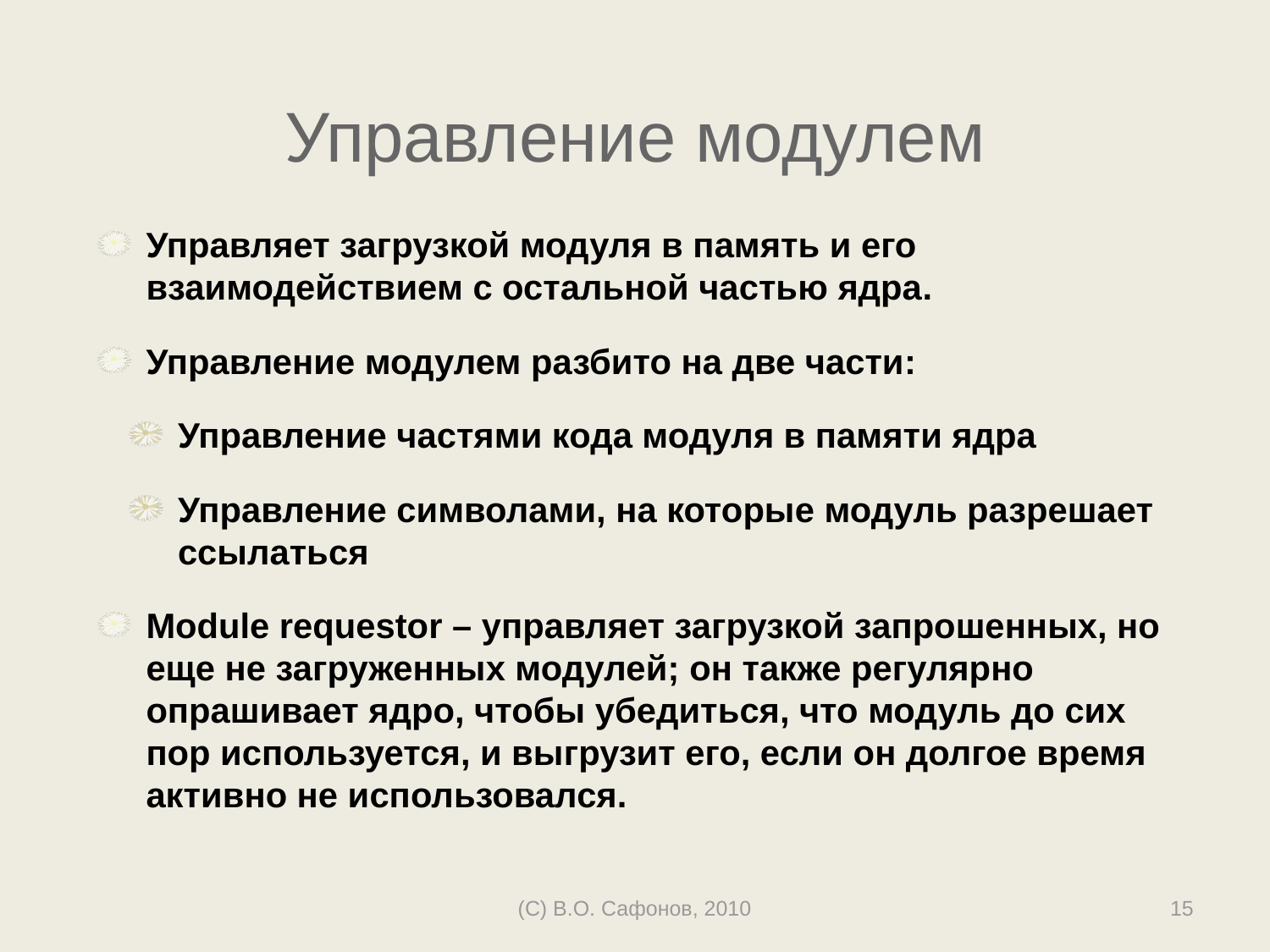

# Управление модулем
Управляет загрузкой модуля в память и его взаимодействием с остальной частью ядра.
Управление модулем разбито на две части:
Управление частями кода модуля в памяти ядра
Управление символами, на которые модуль разрешает ссылаться
Module requestor – управляет загрузкой запрошенных, но еще не загруженных модулей; он также регулярно опрашивает ядро, чтобы убедиться, что модуль до сих пор используется, и выгрузит его, если он долгое время активно не использовался.
(C) В.О. Сафонов, 2010
15